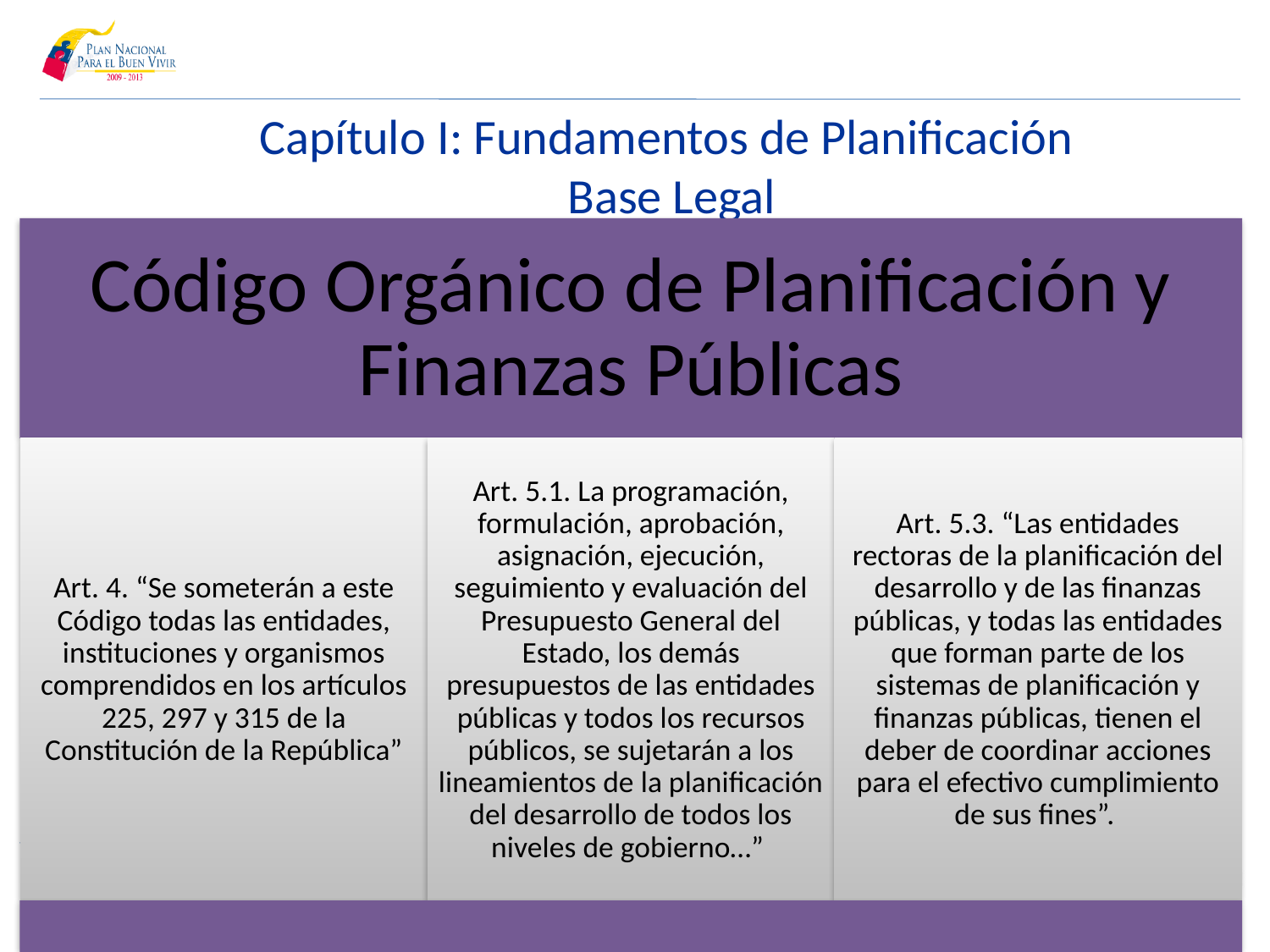

# Capítulo I: Fundamentos de Planificación Base Legal
Código Orgánico de Planificación y Finanzas Públicas
Art. 4. “Se someterán a este Código todas las entidades, instituciones y organismos comprendidos en los artículos 225, 297 y 315 de la Constitución de la República”
Art. 5.1. La programación, formulación, aprobación, asignación, ejecución, seguimiento y evaluación del Presupuesto General del Estado, los demás presupuestos de las entidades públicas y todos los recursos públicos, se sujetarán a los lineamientos de la planificación del desarrollo de todos los niveles de gobierno…”
Art. 5.3. “Las entidades rectoras de la planificación del desarrollo y de las finanzas públicas, y todas las entidades que forman parte de los sistemas de planificación y finanzas públicas, tienen el deber de coordinar acciones para el efectivo cumplimiento de sus fines”.